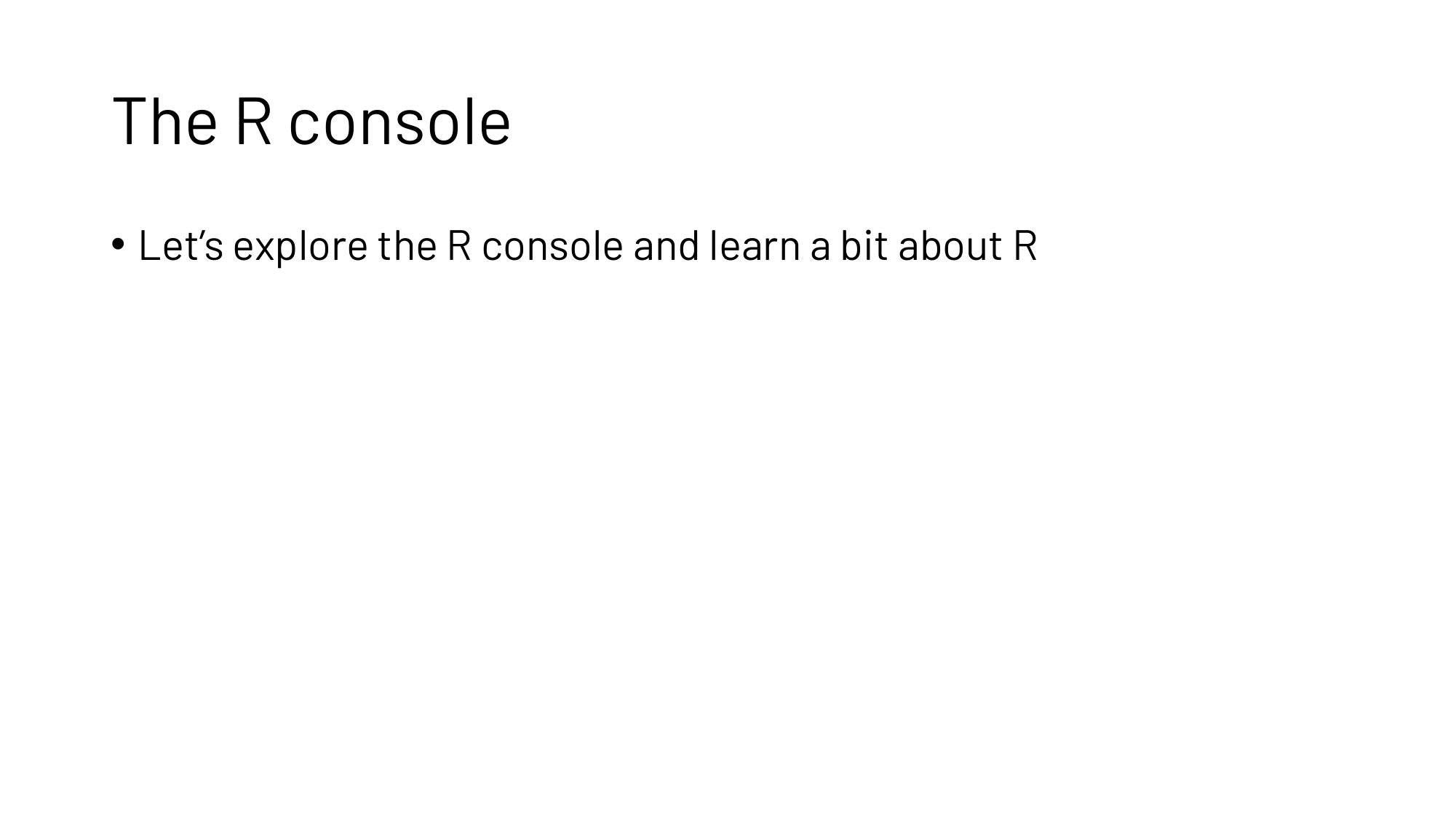

# The R console
Let’s explore the R console and learn a bit about R